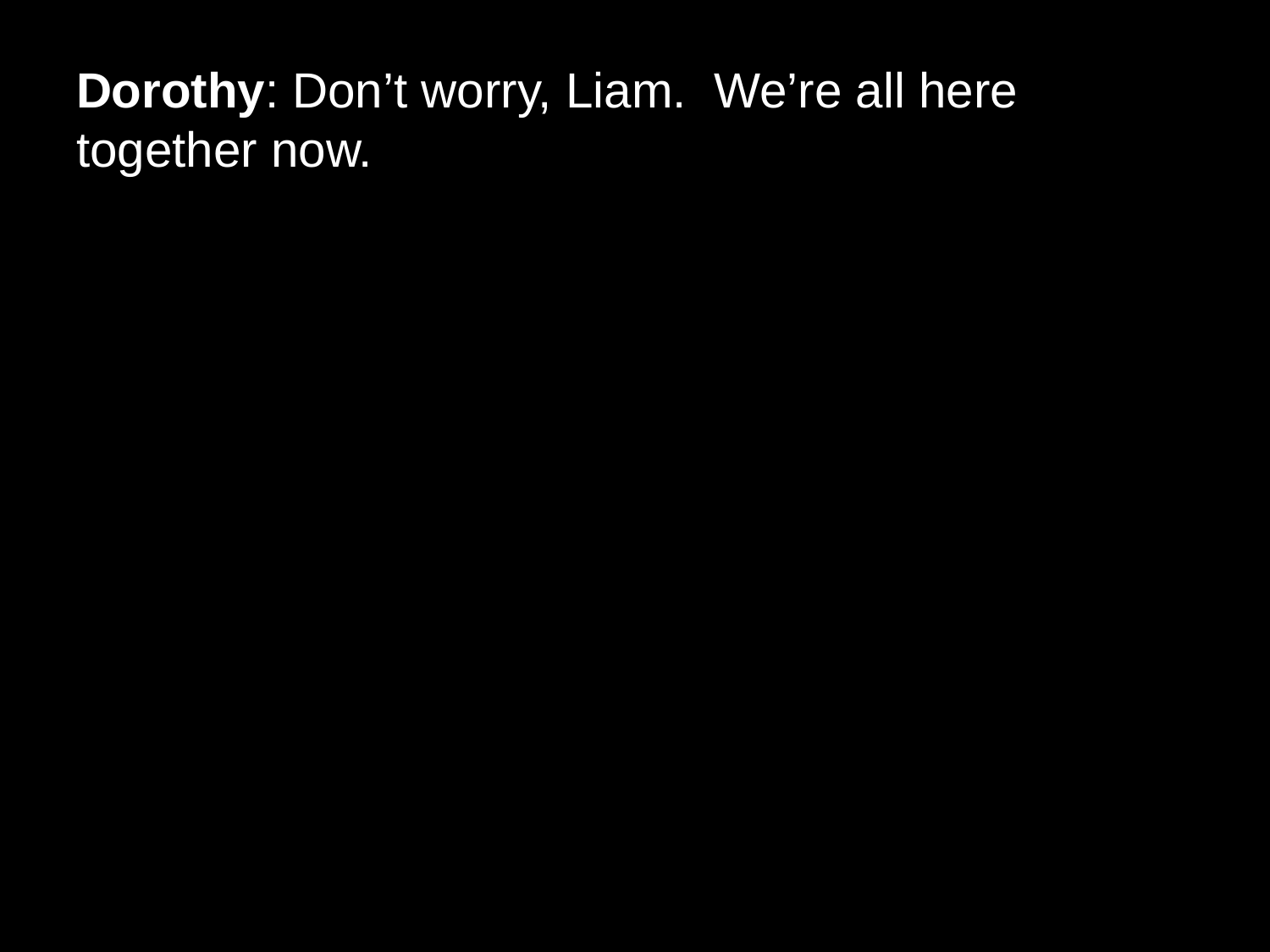

# Dorothy: Don’t worry, Liam.  We’re all here together now.